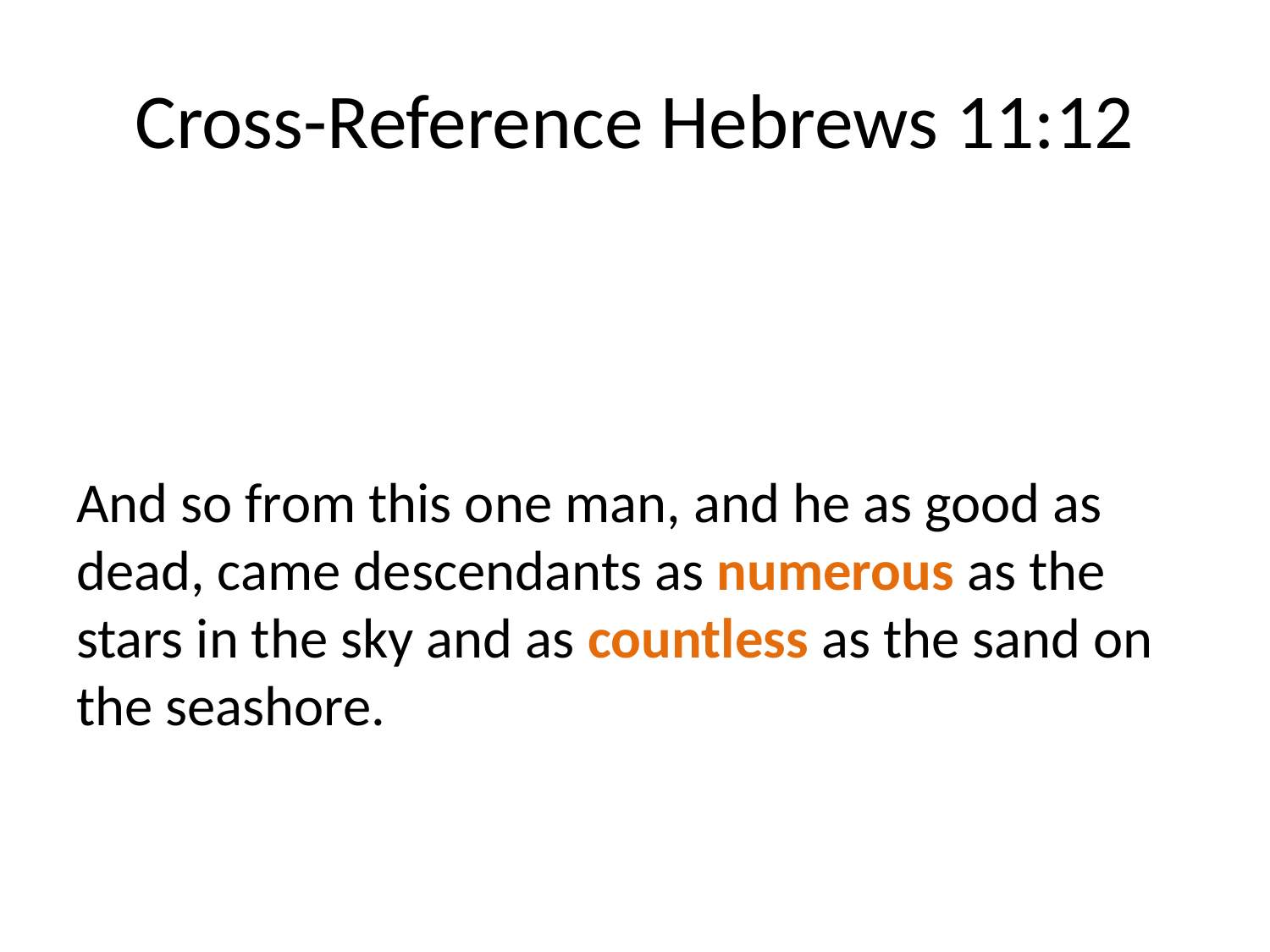

# Cross-Reference Hebrews 11:12

And so from this one man, and he as good as dead, came descendants as numerous as the stars in the sky and as countless as the sand on the seashore.